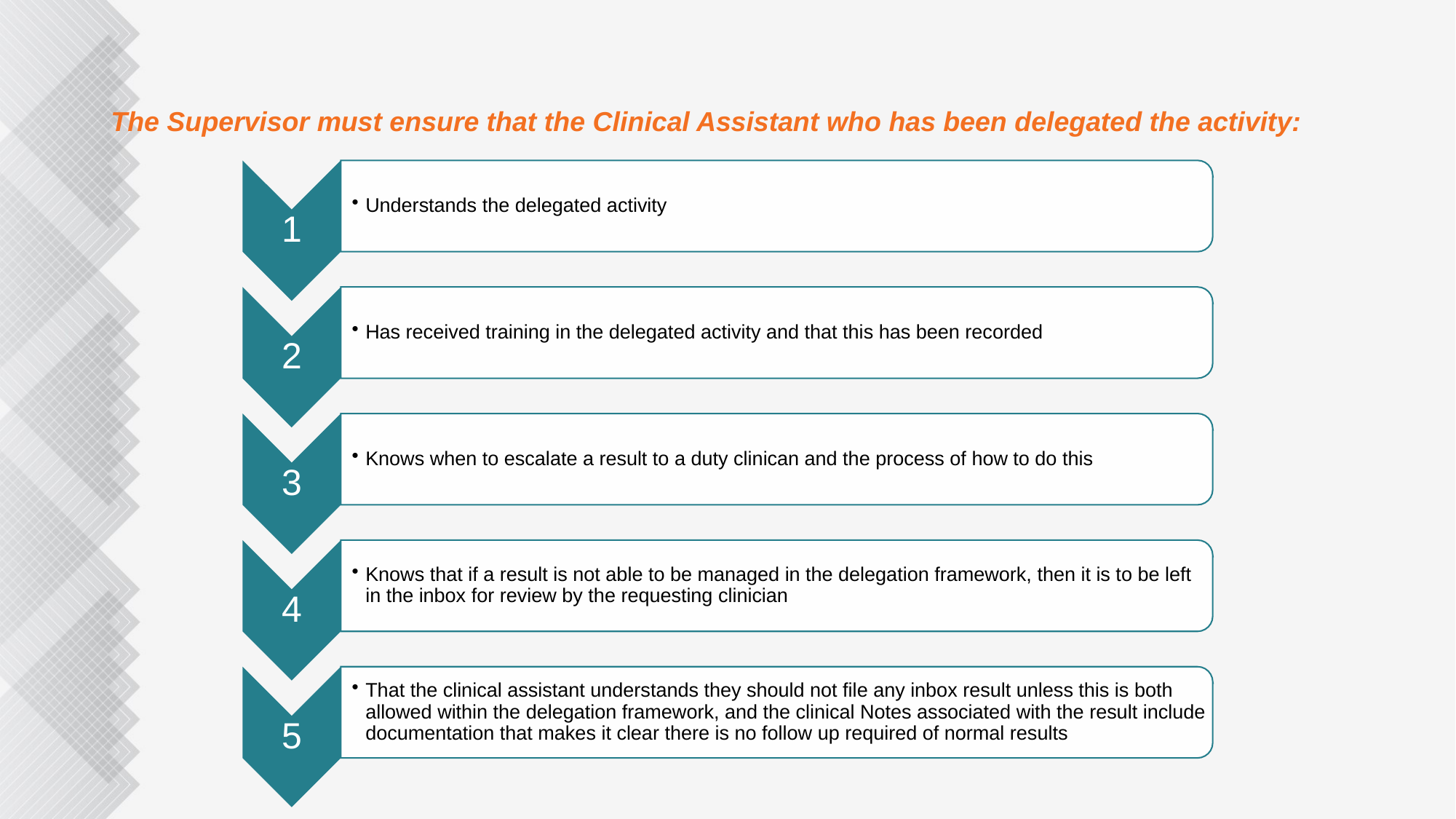

# The Supervisor must ensure that the Clinical Assistant who has been delegated the activity:
1
Understands the delegated activity
2
Has received training in the delegated activity and that this has been recorded
3
Knows when to escalate a result to a duty clinican and the process of how to do this
4
Knows that if a result is not able to be managed in the delegation framework, then it is to be left in the inbox for review by the requesting clinician
5
That the clinical assistant understands they should not file any inbox result unless this is both allowed within the delegation framework, and the clinical Notes associated with the result include documentation that makes it clear there is no follow up required of normal results